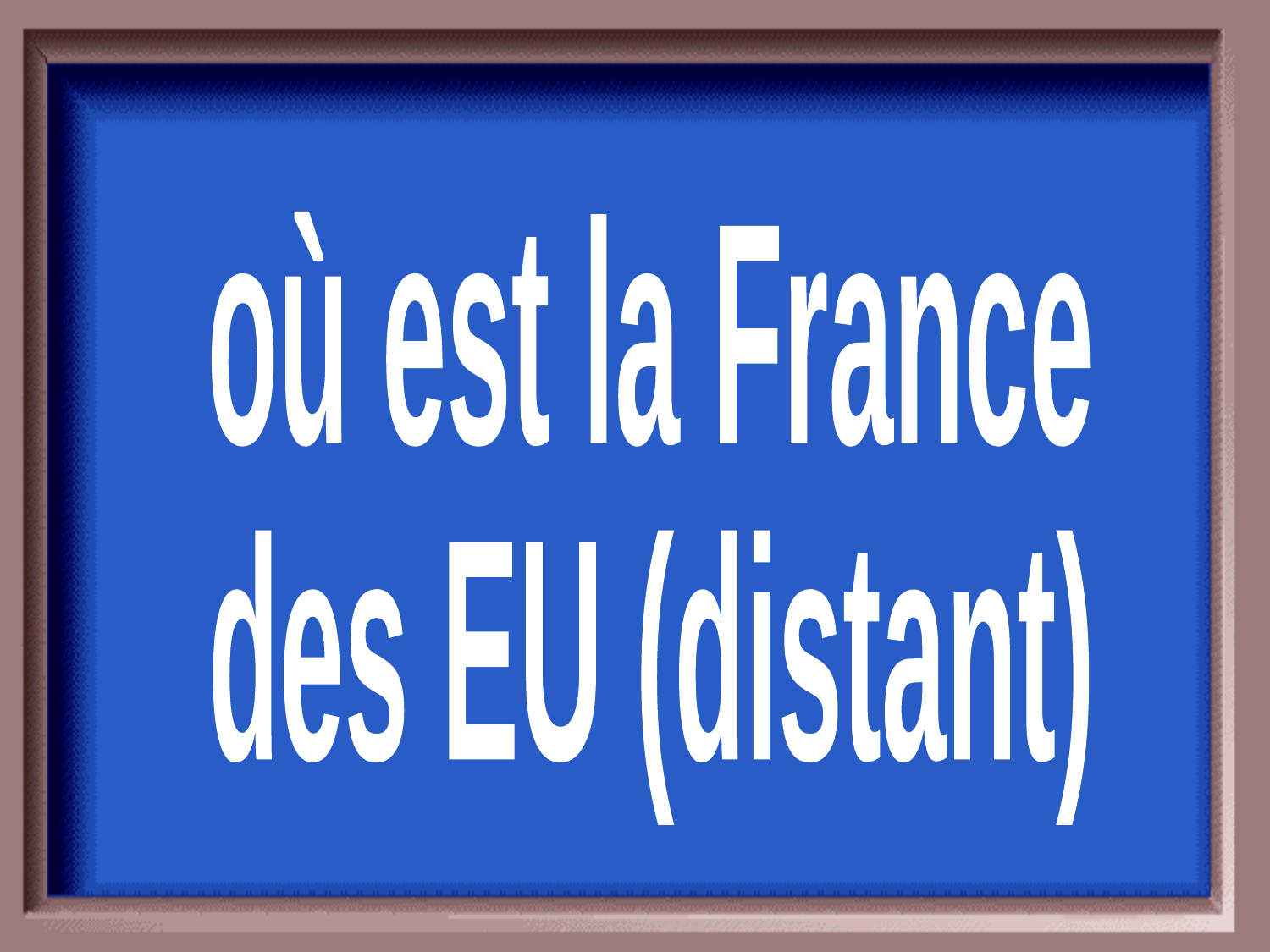

où est la France
des EU (distant)